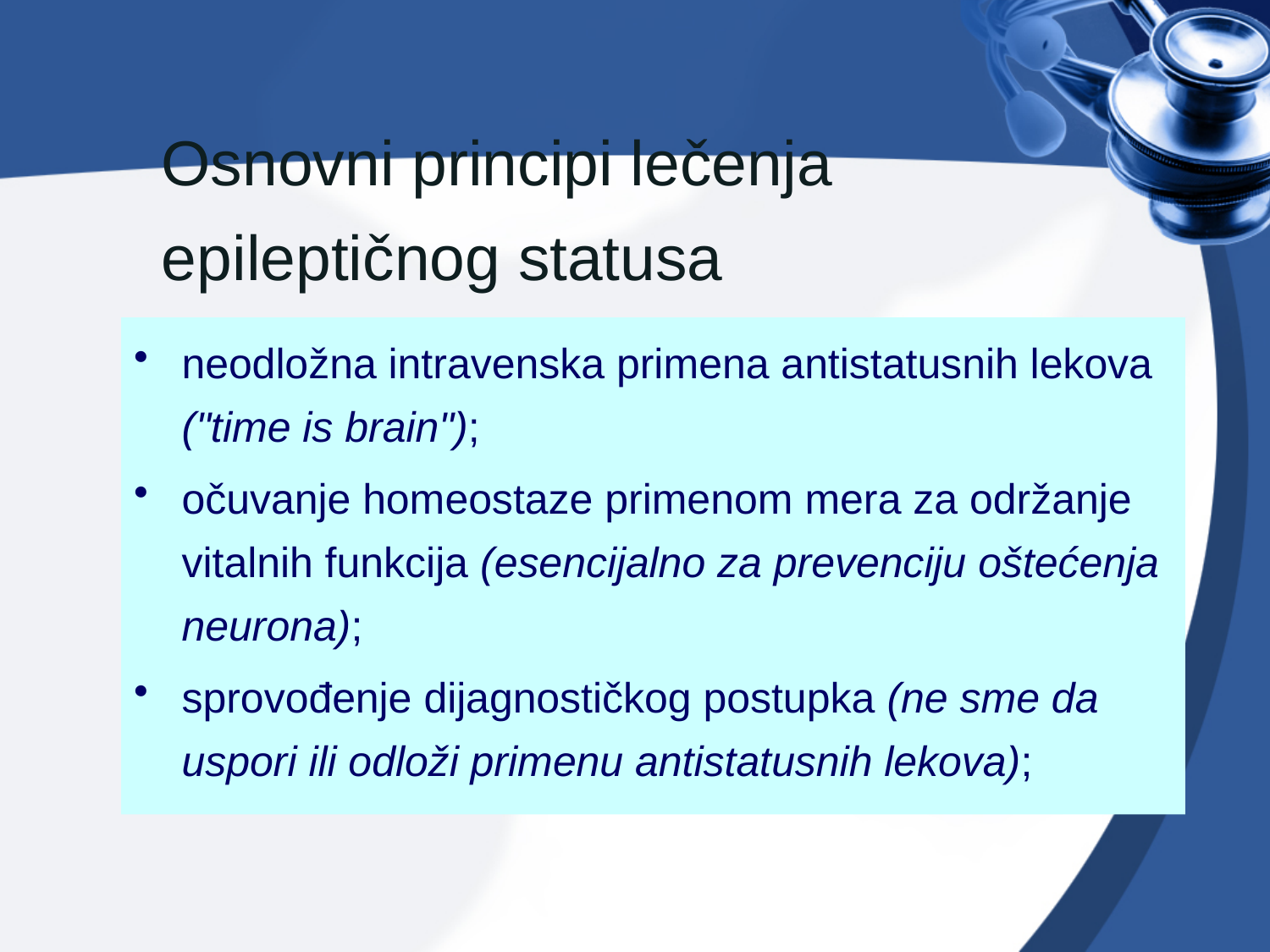

# Osnovni principi lečenja epileptičnog statusa
neodložna intravenska primena antistatusnih lekova ("time is brain");
očuvanje homeostaze primenom mera za održanje vitalnih funkcija (esencijalno za prevenciju oštećenja neurona);
sprovođenje dijagnostičkog postupka (ne sme da uspori ili odloži primenu antistatusnih lekova);

44